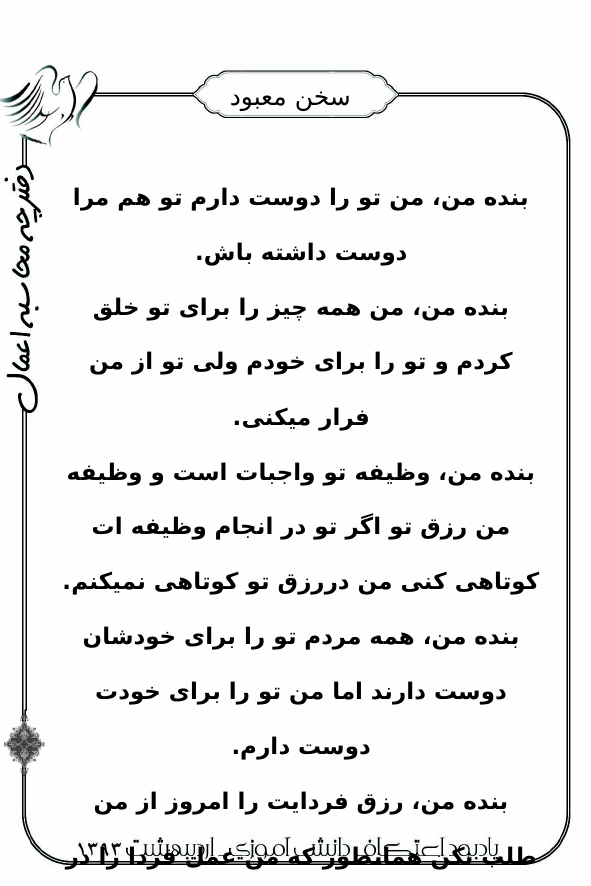

# سخن معبود
بنده من، من تو را دوست دارم تو هم مرا دوست داشته باش.
بنده من، من همه چیز را برای تو خلق کردم و تو را برای خودم ولی تو از من فرار میکنی.
بنده من، وظیفه تو واجبات است و وظیفه من رزق تو اگر تو در انجام وظیفه ات کوتاهی کنی من دررزق تو کوتاهی نمیکنم.
بنده من، همه مردم تو را برای خودشان دوست دارند اما من تو را برای خودت دوست دارم.
بنده من، رزق فردایت را امروز از من طلب نکن همانطور که من عمل فردا را در امروز از تو نمیخواهم.